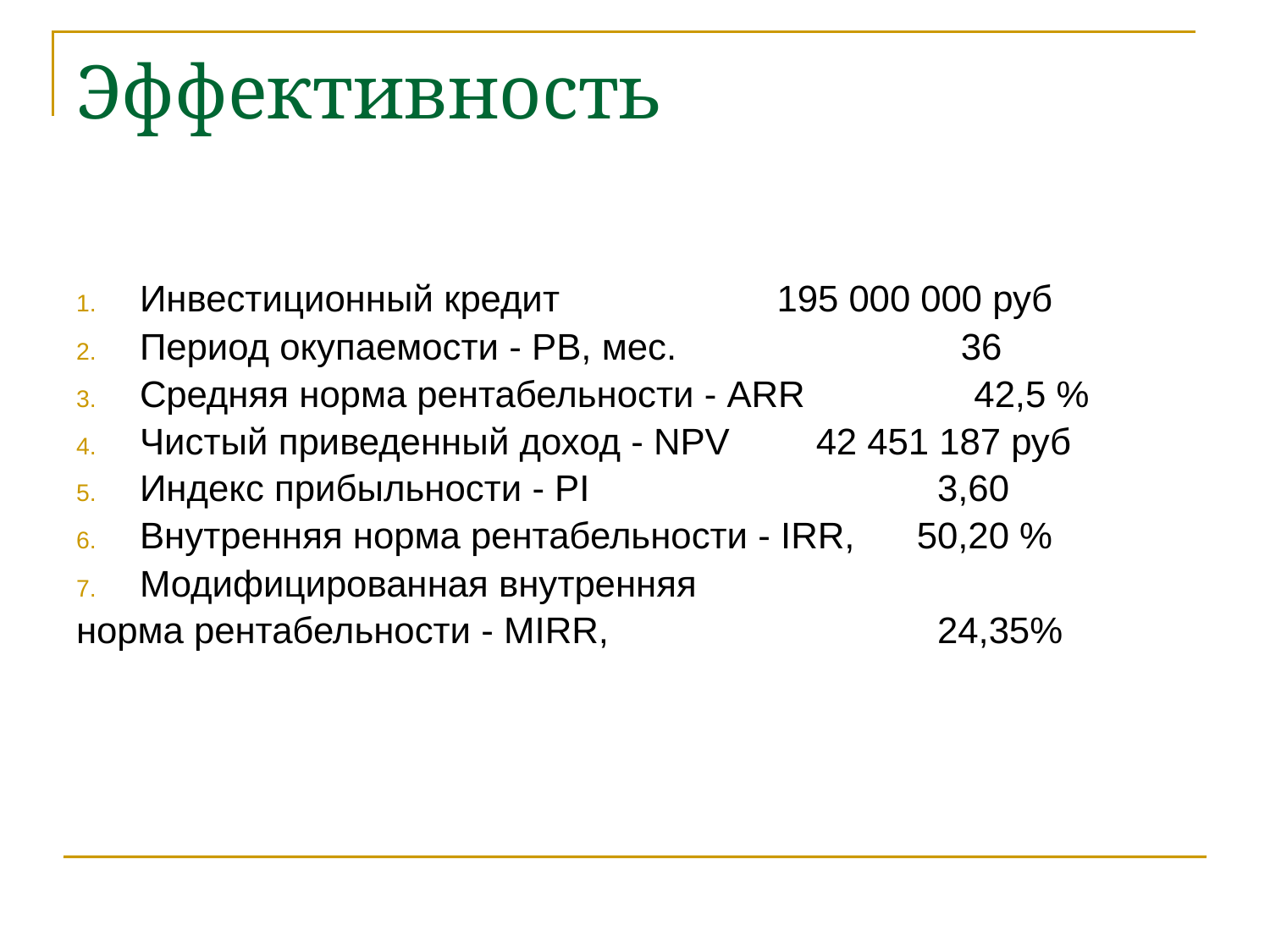

# Эффективность

Инвестиционный кредит                     195 000 000 руб
Период окупаемости - PB, мес. 	                  36
Средняя норма рентабельности - ARR 	       42,5 %
Чистый приведенный доход - NPV	    42 451 187 руб
Индекс прибыльности - PI 	                            3,60
Внутренняя норма рентабельности - IRR,      50,20 %
Модифицированная внутренняя
норма рентабельности - MIRR, 	                            24,35%